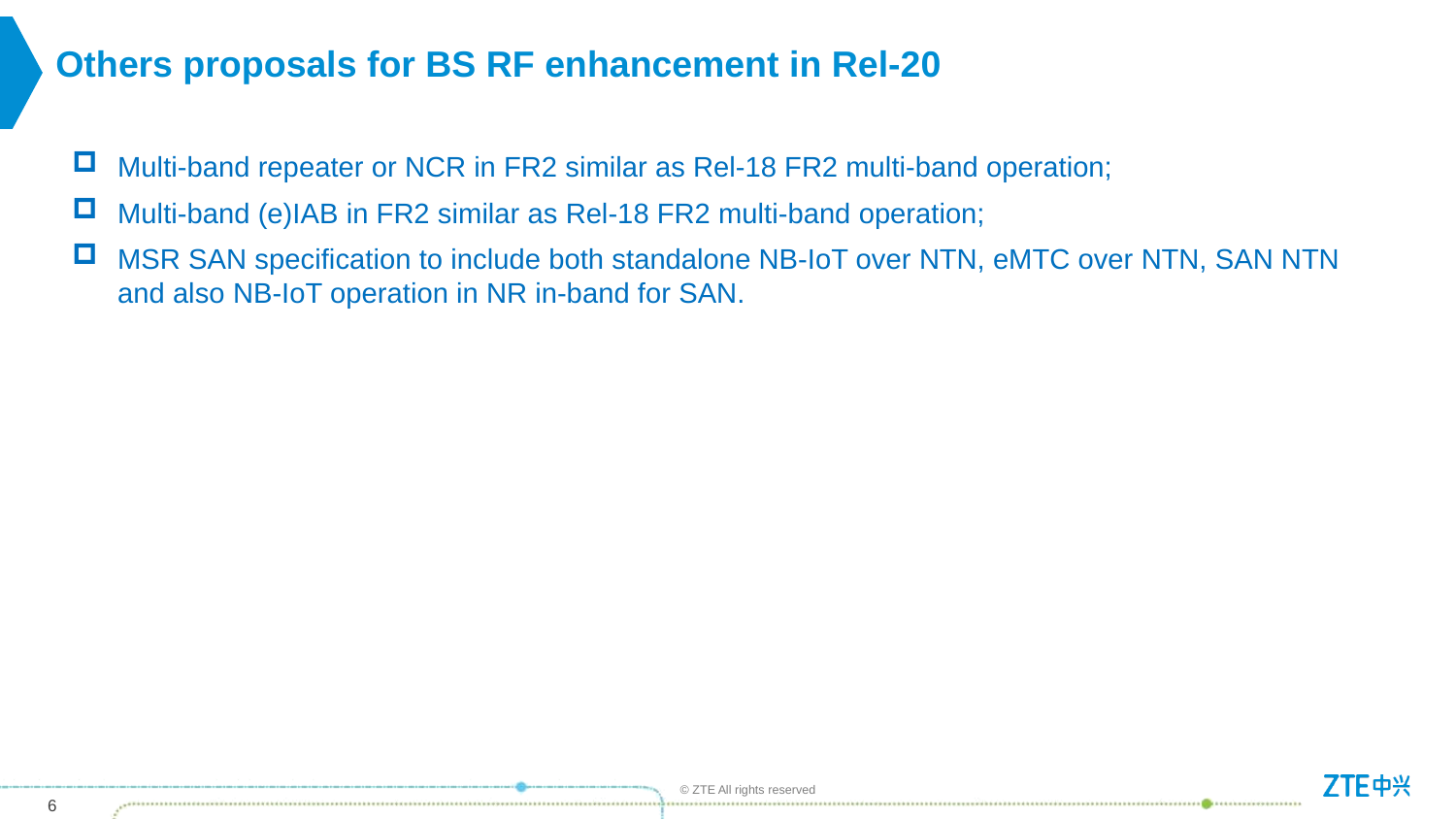

# Others proposals for BS RF enhancement in Rel-20

Multi-band repeater or NCR in FR2 similar as Rel-18 FR2 multi-band operation;
Multi-band (e)IAB in FR2 similar as Rel-18 FR2 multi-band operation;
MSR SAN specification to include both standalone NB-IoT over NTN, eMTC over NTN, SAN NTN and also NB-IoT operation in NR in-band for SAN.